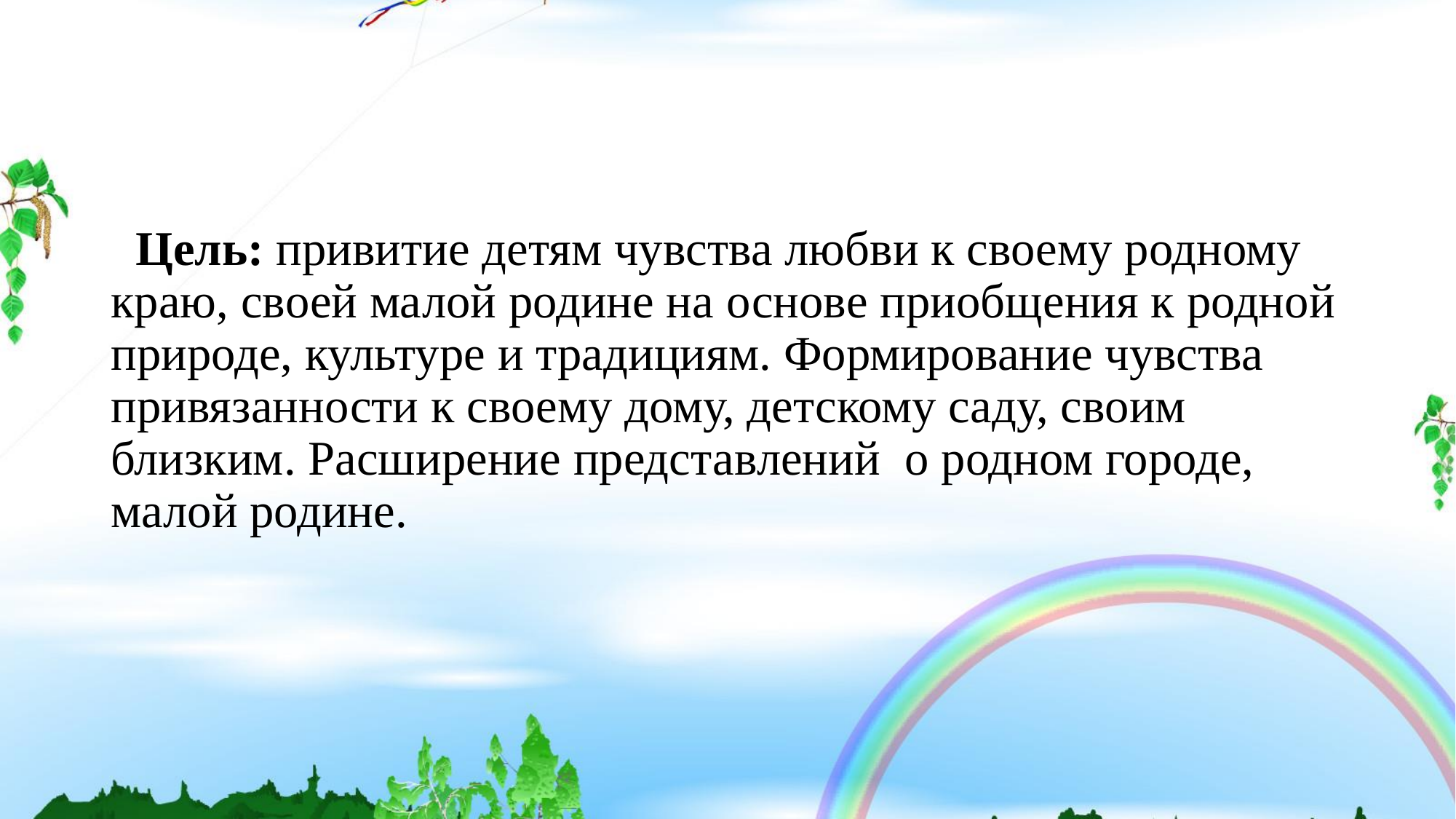

#
  Цель: привитие детям чувства любви к своему родному краю, своей малой родине на основе приобщения к родной природе, культуре и традициям. Формирование чувства привязанности к своему дому, детскому саду, своим близким. Расширение представлений  о родном городе, малой родине.